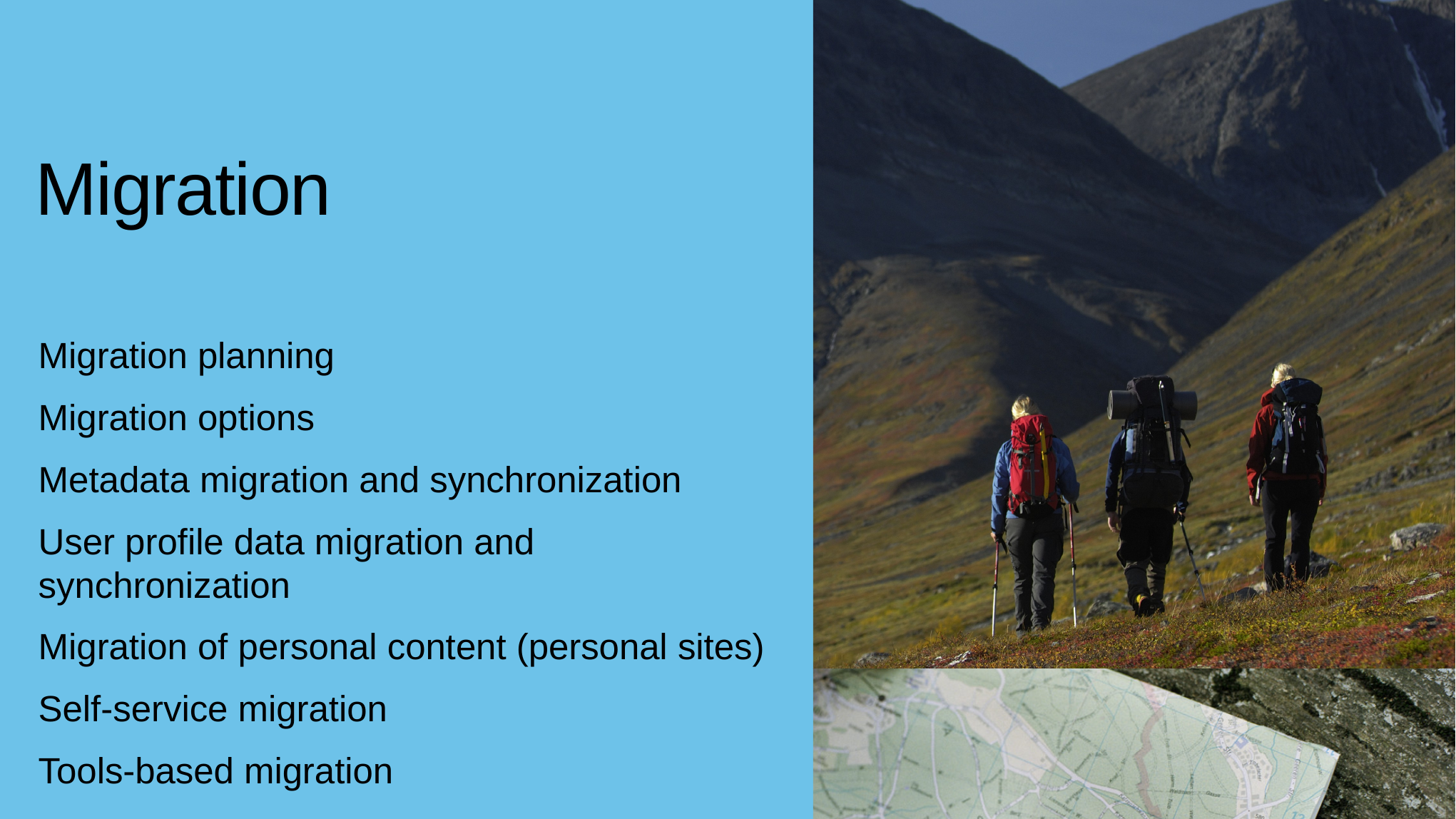

# Migration
Migration planning
Migration options
Metadata migration and synchronization
User profile data migration and synchronization
Migration of personal content (personal sites)
Self-service migration
Tools-based migration